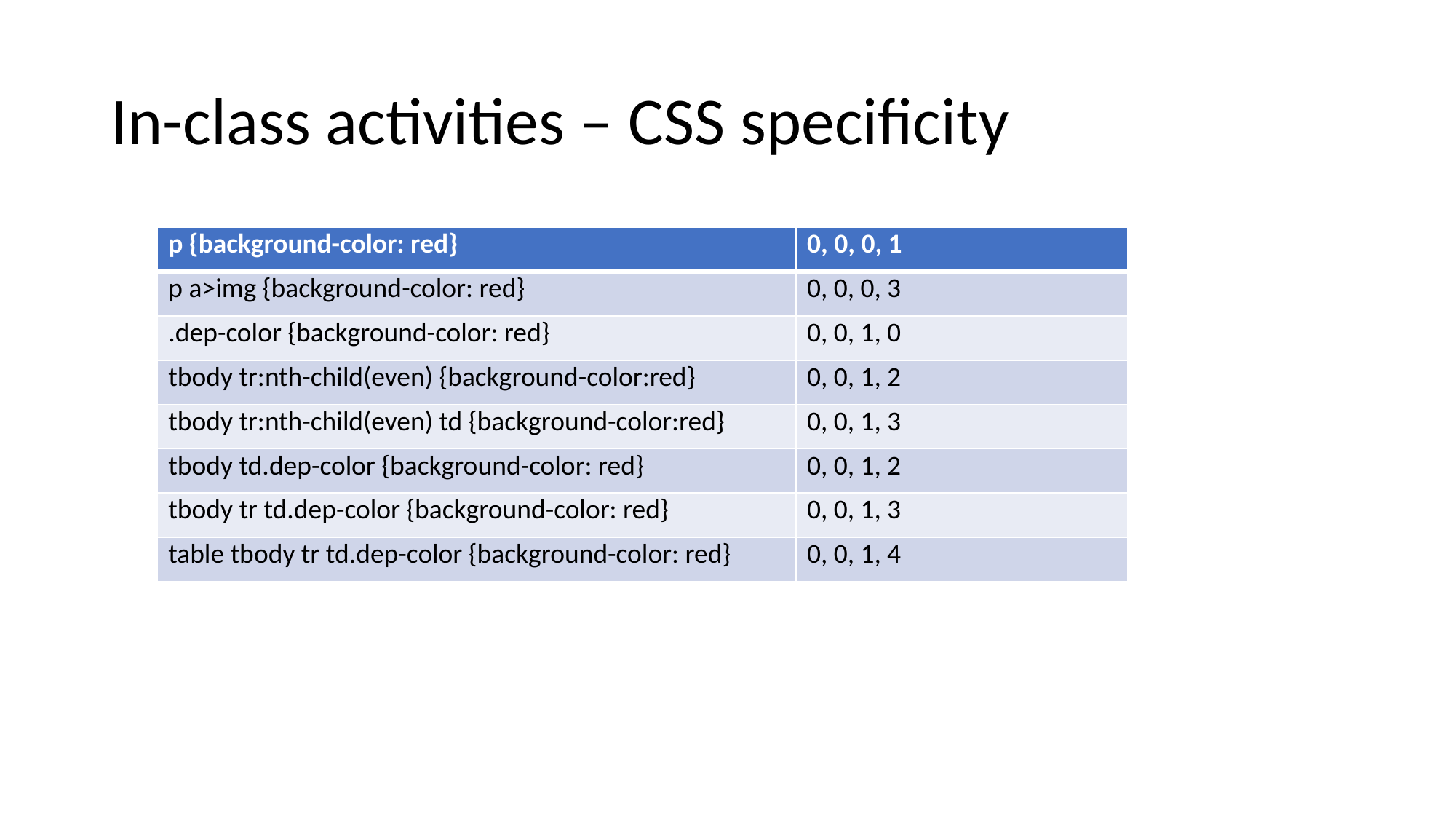

# In-class activities – CSS specificity
| p {background-color: red} | 0, 0, 0, 1 |
| --- | --- |
| p a>img {background-color: red} | 0, 0, 0, 3 |
| .dep-color {background-color: red} | 0, 0, 1, 0 |
| tbody tr:nth-child(even) {background-color:red} | 0, 0, 1, 2 |
| tbody tr:nth-child(even) td {background-color:red} | 0, 0, 1, 3 |
| tbody td.dep-color {background-color: red} | 0, 0, 1, 2 |
| tbody tr td.dep-color {background-color: red} | 0, 0, 1, 3 |
| table tbody tr td.dep-color {background-color: red} | 0, 0, 1, 4 |